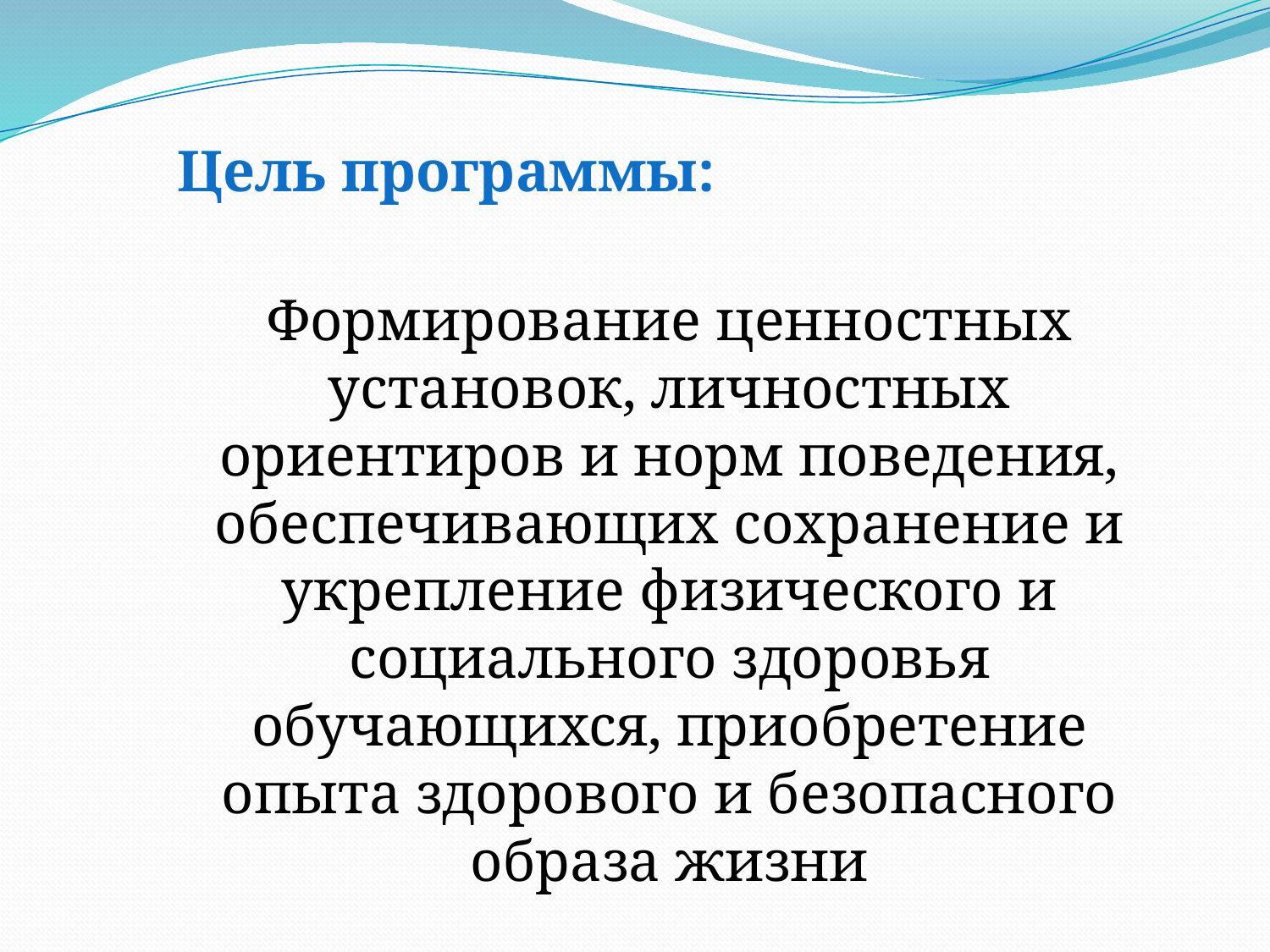

Цель программы:
Формирование ценностных установок, личностных ориентиров и норм поведения, обеспечивающих сохранение и укрепление физического и социального здоровья обучающихся, приобретение опыта здорового и безопасного образа жизни